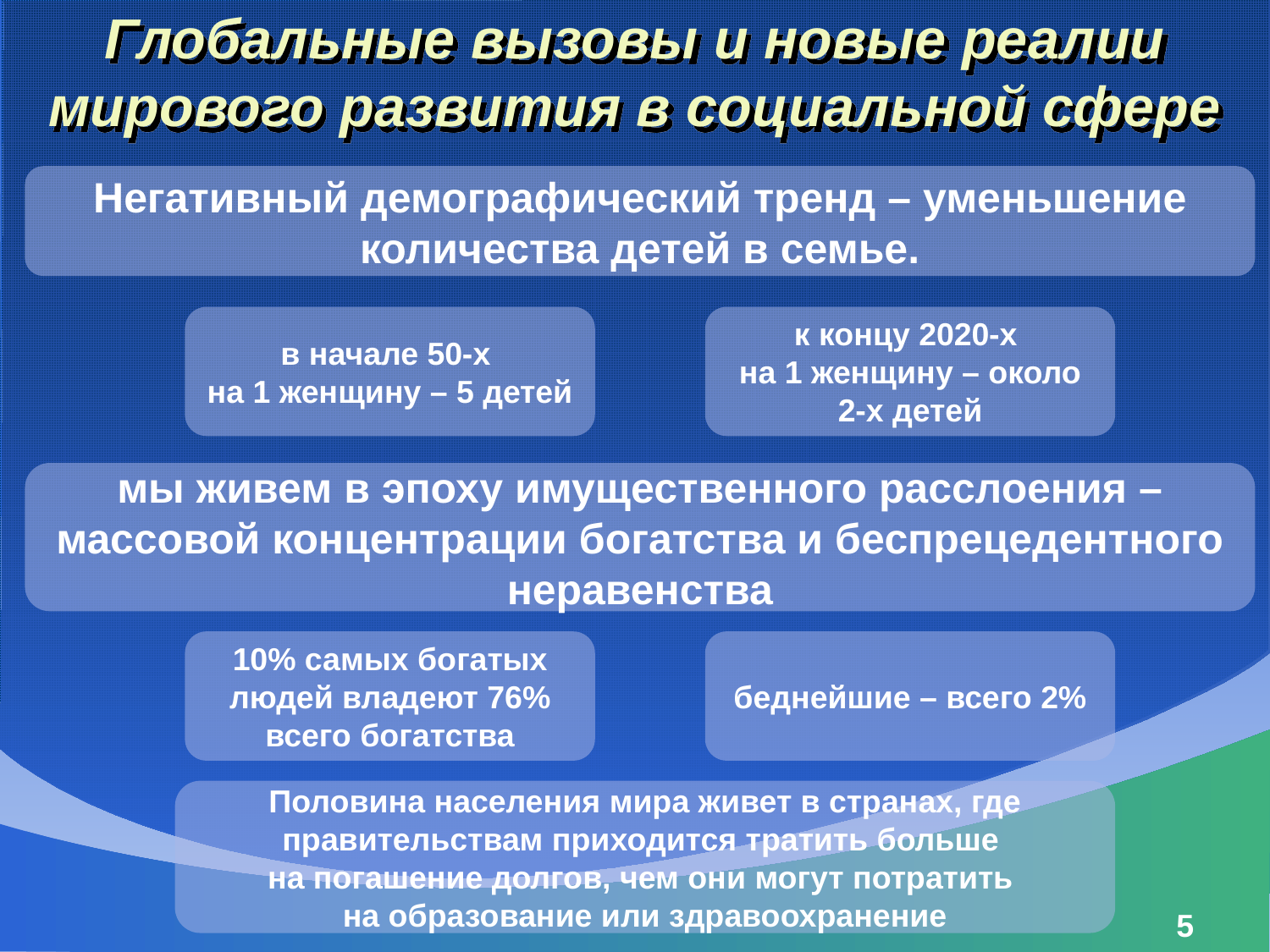

Глобальные вызовы и новые реалии мирового развития в социальной сфере
Негативный демографический тренд – уменьшение количества детей в семье.
в начале 50-х
на 1 женщину – 5 детей
к концу 2020-х
на 1 женщину – около 2-х детей
мы живем в эпоху имущественного расслоения – массовой концентрации богатства и беспрецедентного неравенства
10% самых богатых людей владеют 76% всего богатства
беднейшие – всего 2%
Половина населения мира живет в странах, где правительствам приходится тратить больше
на погашение долгов, чем они могут потратить
на образование или здравоохранение
5